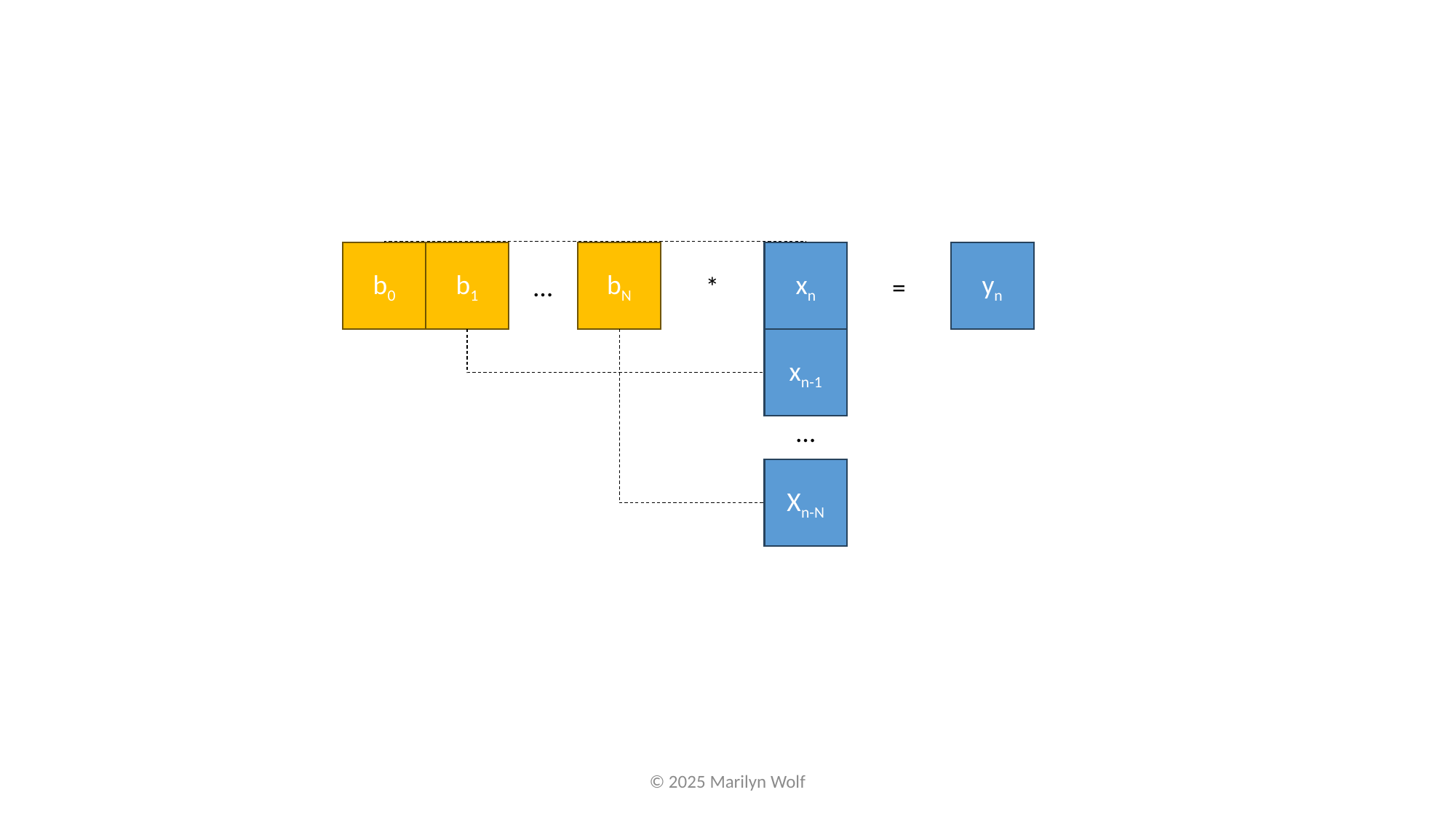

b0
b1
bN
xn
yn
…
*
=
xn-1
…
Xn-N
© 2025 Marilyn Wolf